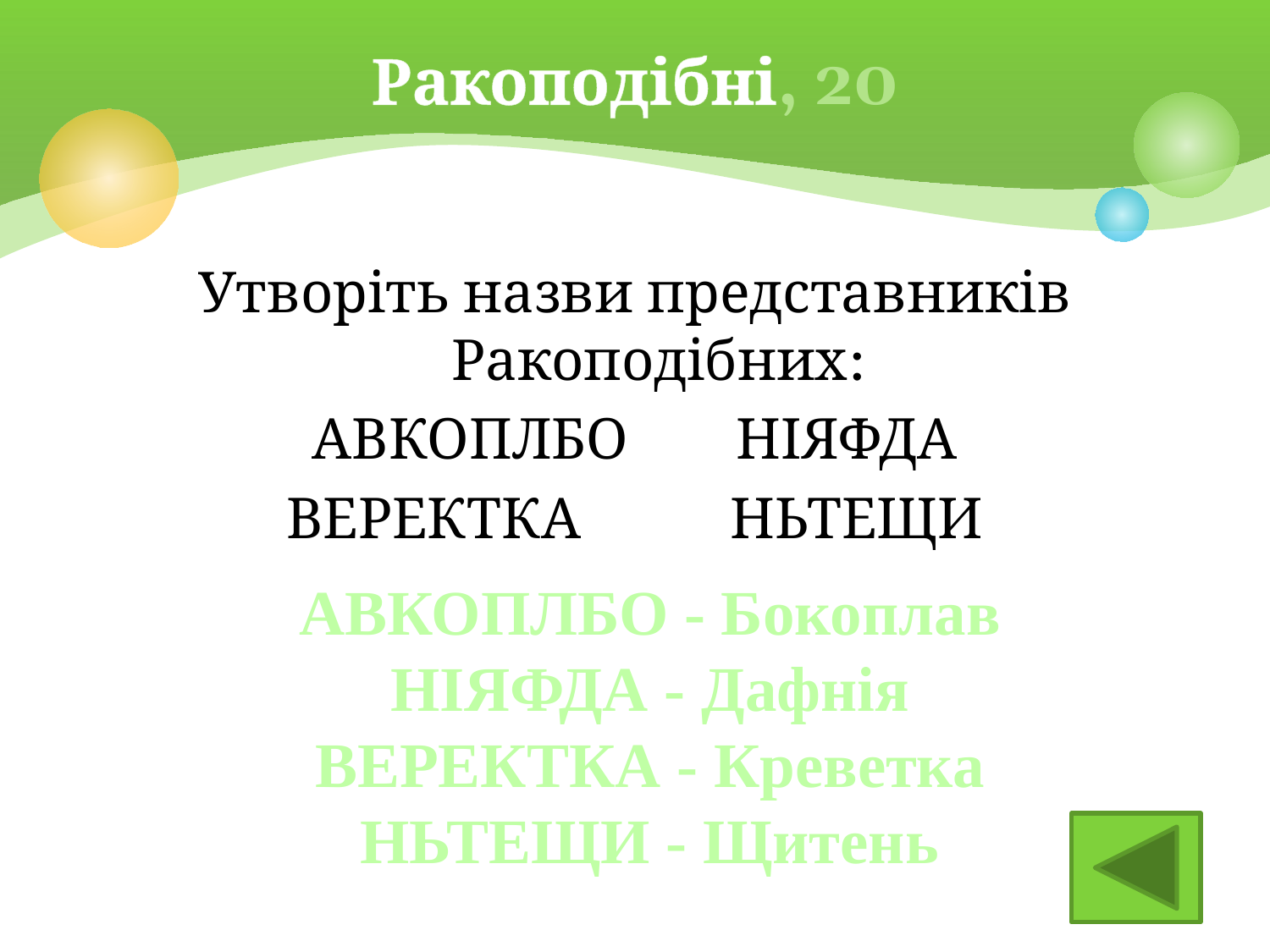

# Ракоподібні, 20
Утворіть назви представників Ракоподібних:
АВКОПЛБО        НІЯФДА
ВЕРЕКТКА           НЬТЕЩИ
АВКОПЛБО - Бокоплав
НІЯФДА - Дафнія
ВЕРЕКТКА - Креветка
НЬТЕЩИ - Щитень